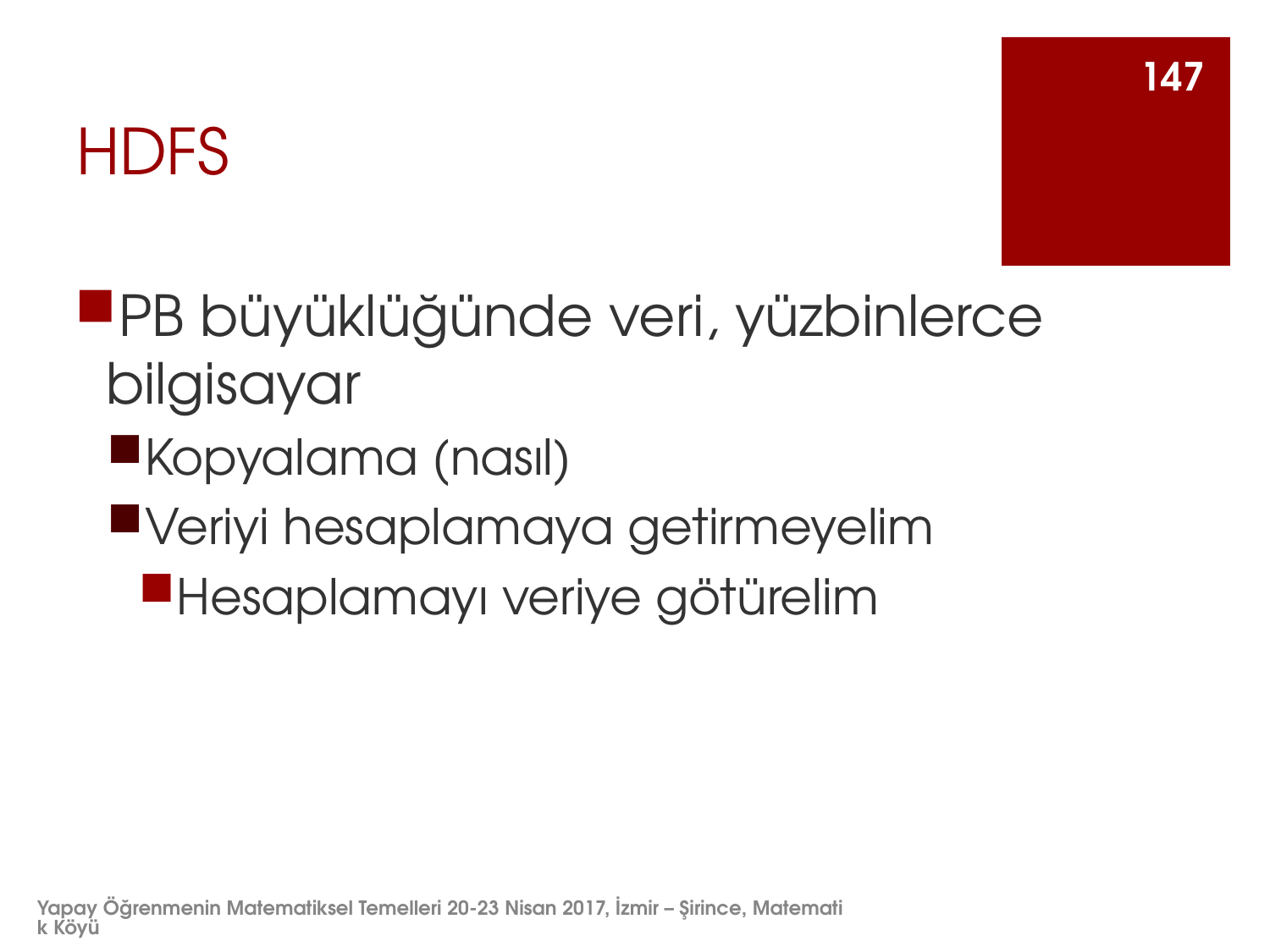

# HDFS
147
PB büyüklüğünde veri, yüzbinlerce bilgisayar
Kopyalama (nasıl)
Veriyi hesaplamaya getirmeyelim
Hesaplamayı veriye götürelim
Yapay Öğrenmenin Matematiksel Temelleri 20-23 Nisan 2017, İzmir – Şirince, Matematik Köyü